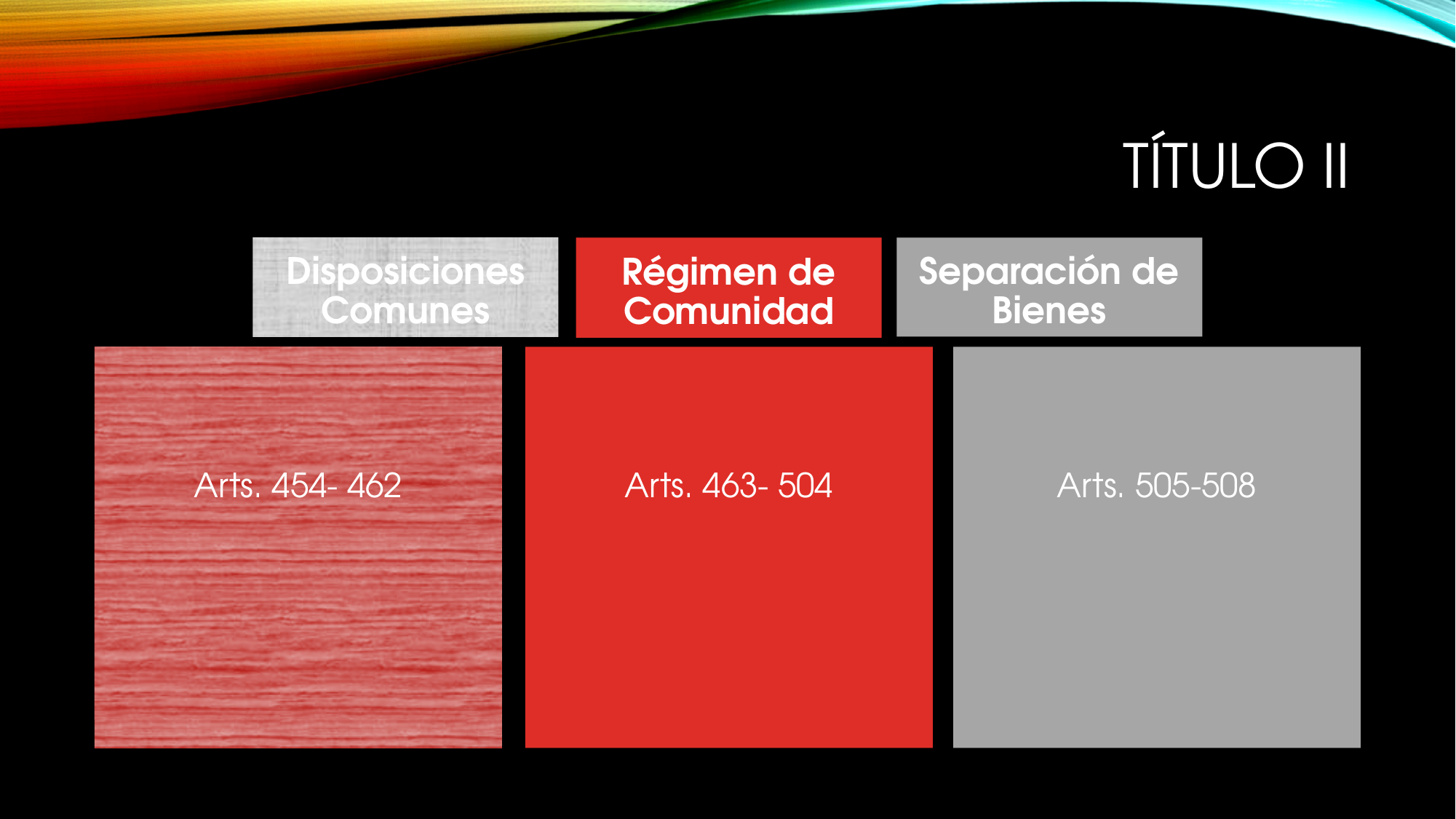

# Título II
Disposiciones Comunes
Separación de Bienes
Régimen de Comunidad

Arts. 463- 504

Arts. 454- 462

Arts. 505-508